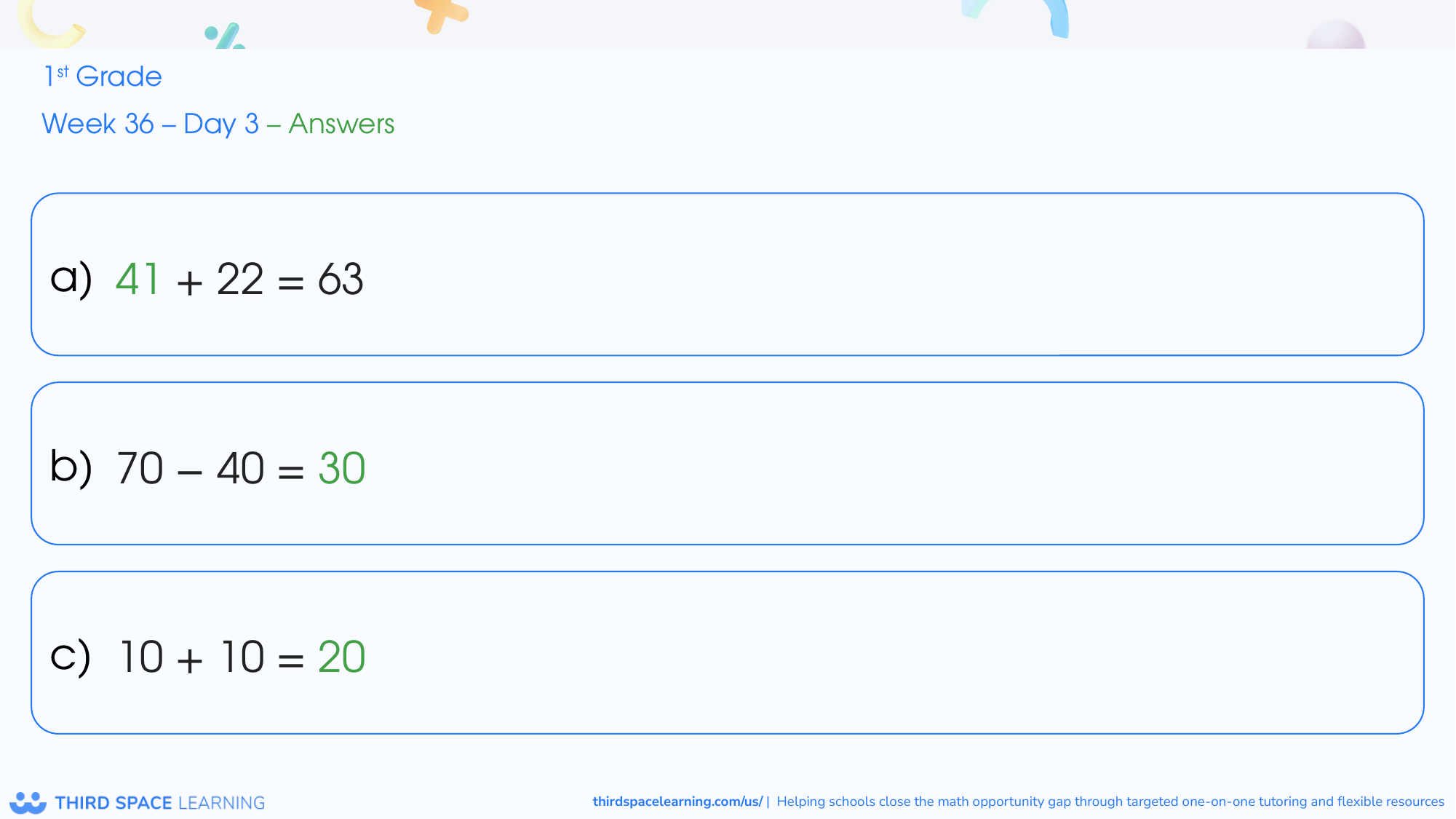

1st Grade
Week 36 – Day 3 – Answers
41 + 22 = 63
70 − 40 = 30
10 + 10 = 20